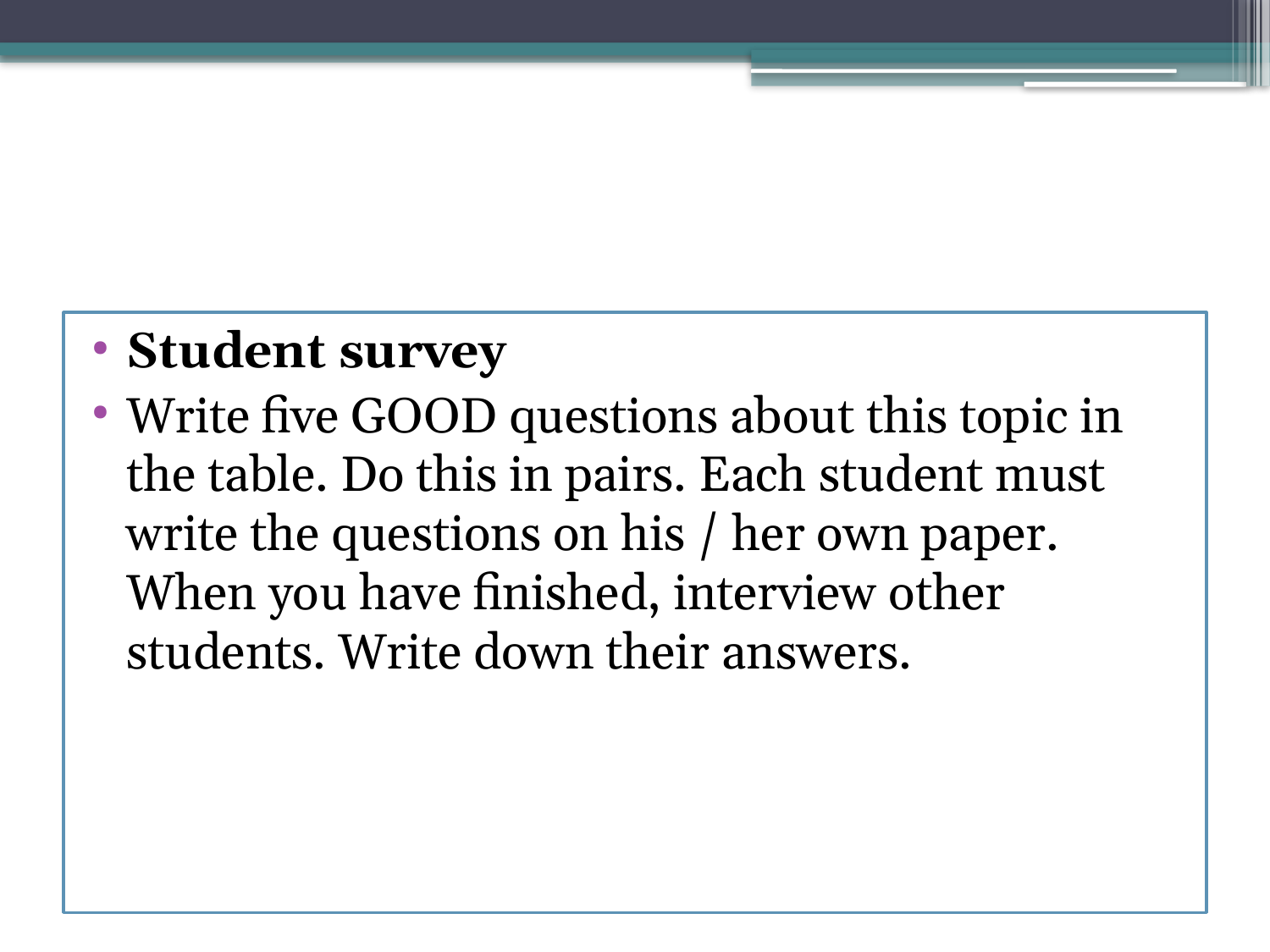

#
Student survey
Write five GOOD questions about this topic in the table. Do this in pairs. Each student must write the questions on his / her own paper. When you have finished, interview other students. Write down their answers.